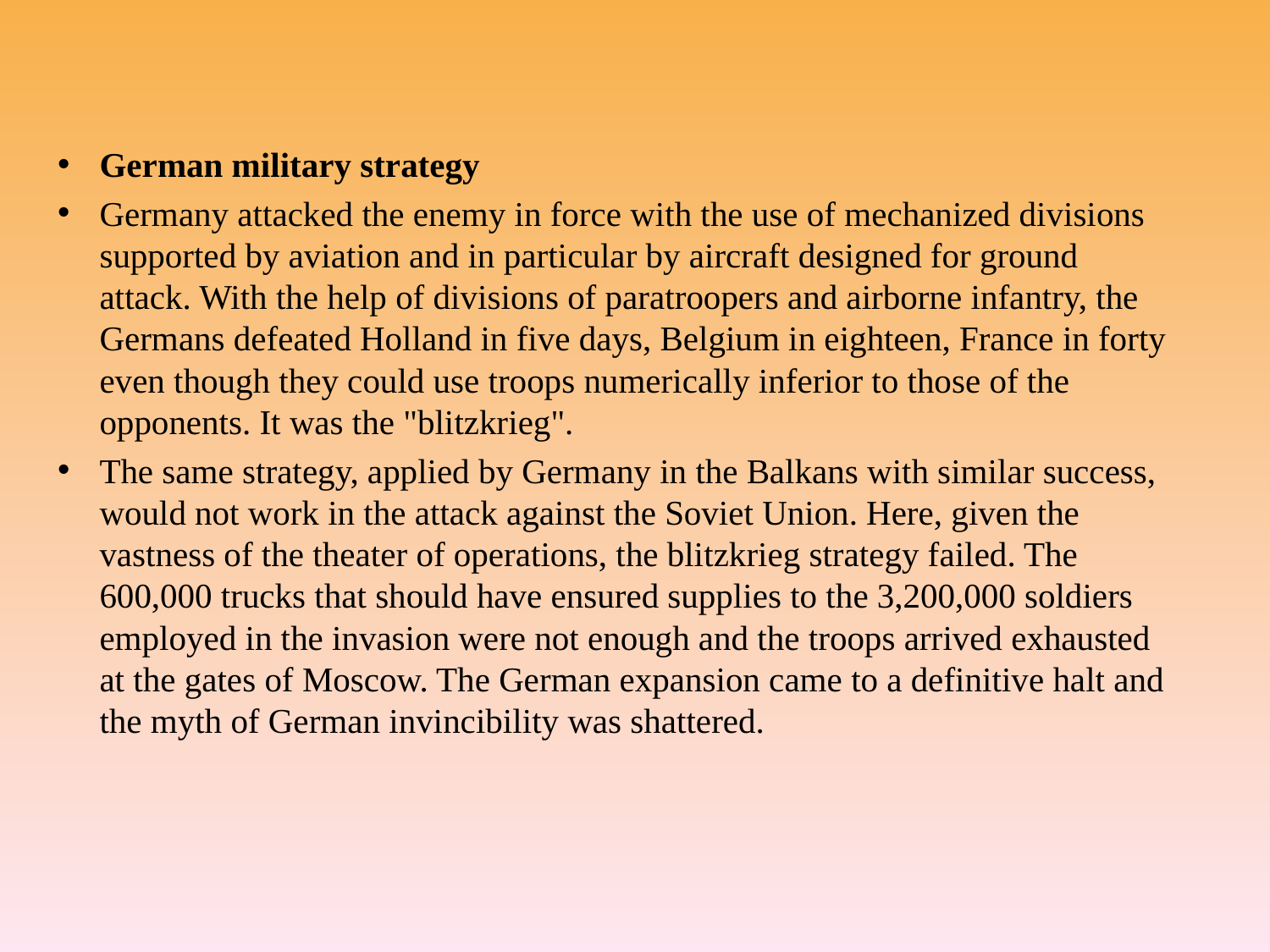

German military strategy
Germany attacked the enemy in force with the use of mechanized divisions supported by aviation and in particular by aircraft designed for ground attack. With the help of divisions of paratroopers and airborne infantry, the Germans defeated Holland in five days, Belgium in eighteen, France in forty even though they could use troops numerically inferior to those of the opponents. It was the "blitzkrieg".
The same strategy, applied by Germany in the Balkans with similar success, would not work in the attack against the Soviet Union. Here, given the vastness of the theater of operations, the blitzkrieg strategy failed. The 600,000 trucks that should have ensured supplies to the 3,200,000 soldiers employed in the invasion were not enough and the troops arrived exhausted at the gates of Moscow. The German expansion came to a definitive halt and the myth of German invincibility was shattered.